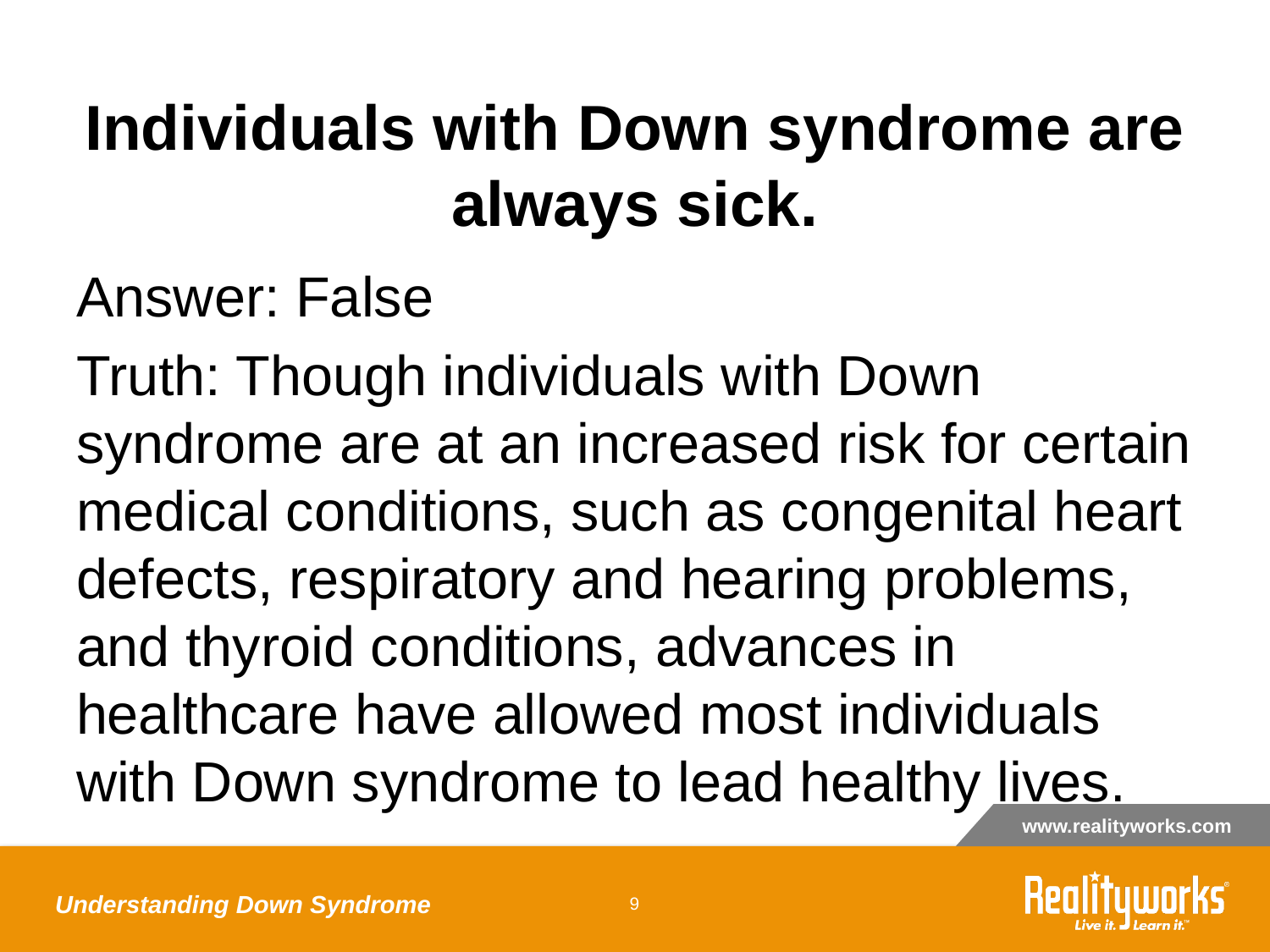

# Individuals with Down syndrome are always sick.
Answer: False
Truth: Though individuals with Down syndrome are at an increased risk for certain medical conditions, such as congenital heart defects, respiratory and hearing problems, and thyroid conditions, advances in healthcare have allowed most individuals with Down syndrome to lead healthy lives.
Understanding Down Syndrome
9